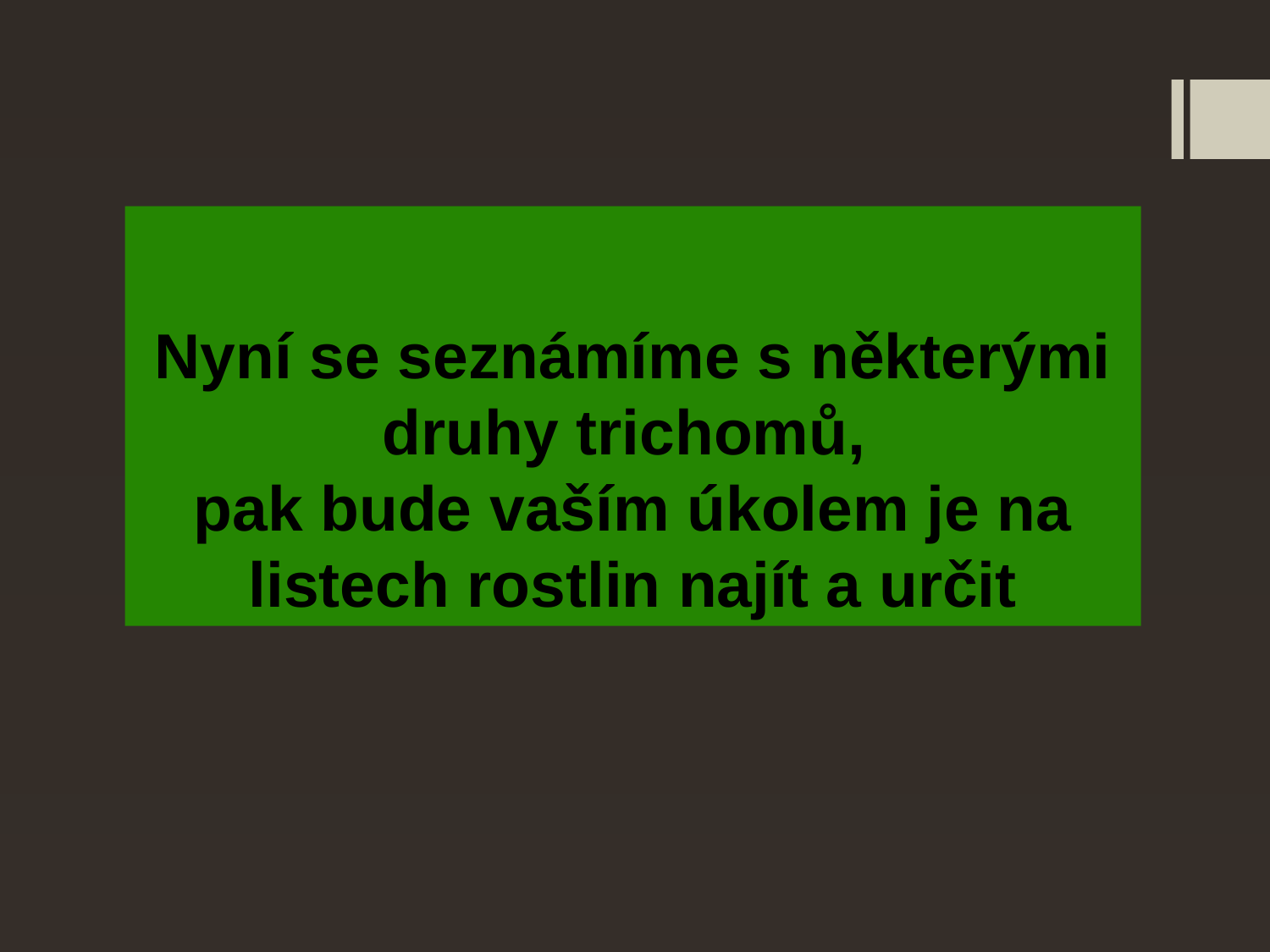

# Nyní se seznámíme s některými druhy trichomů, pak bude vaším úkolem je na listech rostlin najít a určit